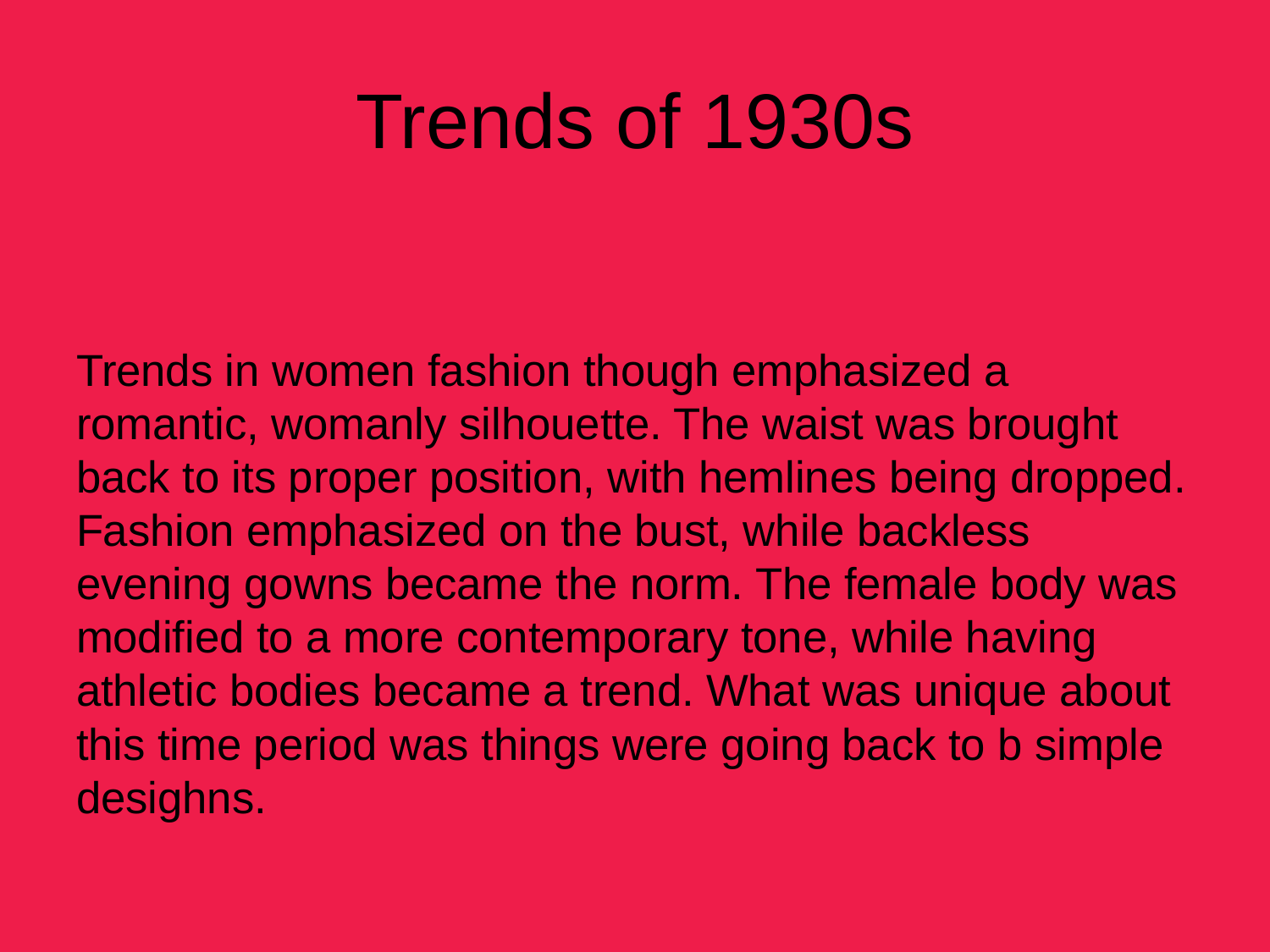

# Trends of 1930s

Trends in women fashion though emphasized a romantic, womanly silhouette. The waist was brought back to its proper position, with hemlines being dropped. Fashion emphasized on the bust, while backless evening gowns became the norm. The female body was modified to a more contemporary tone, while having athletic bodies became a trend. What was unique about this time period was things were going back to b simple desighns.